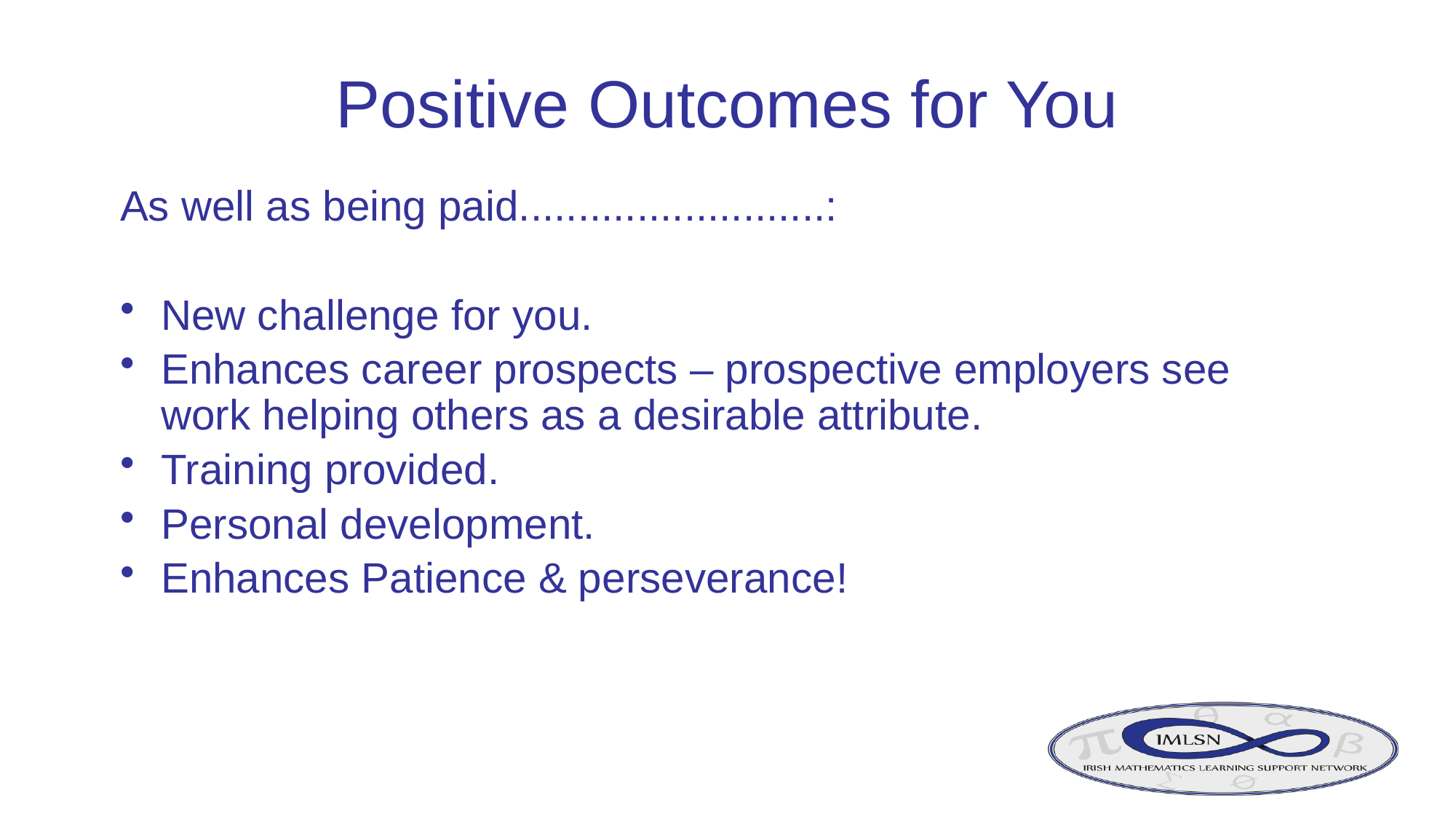

# Positive Outcomes for You
As well as being paid..........................:

New challenge for you.
Enhances career prospects – prospective employers see work helping others as a desirable attribute.
Training provided.
Personal development.
Enhances Patience & perseverance!